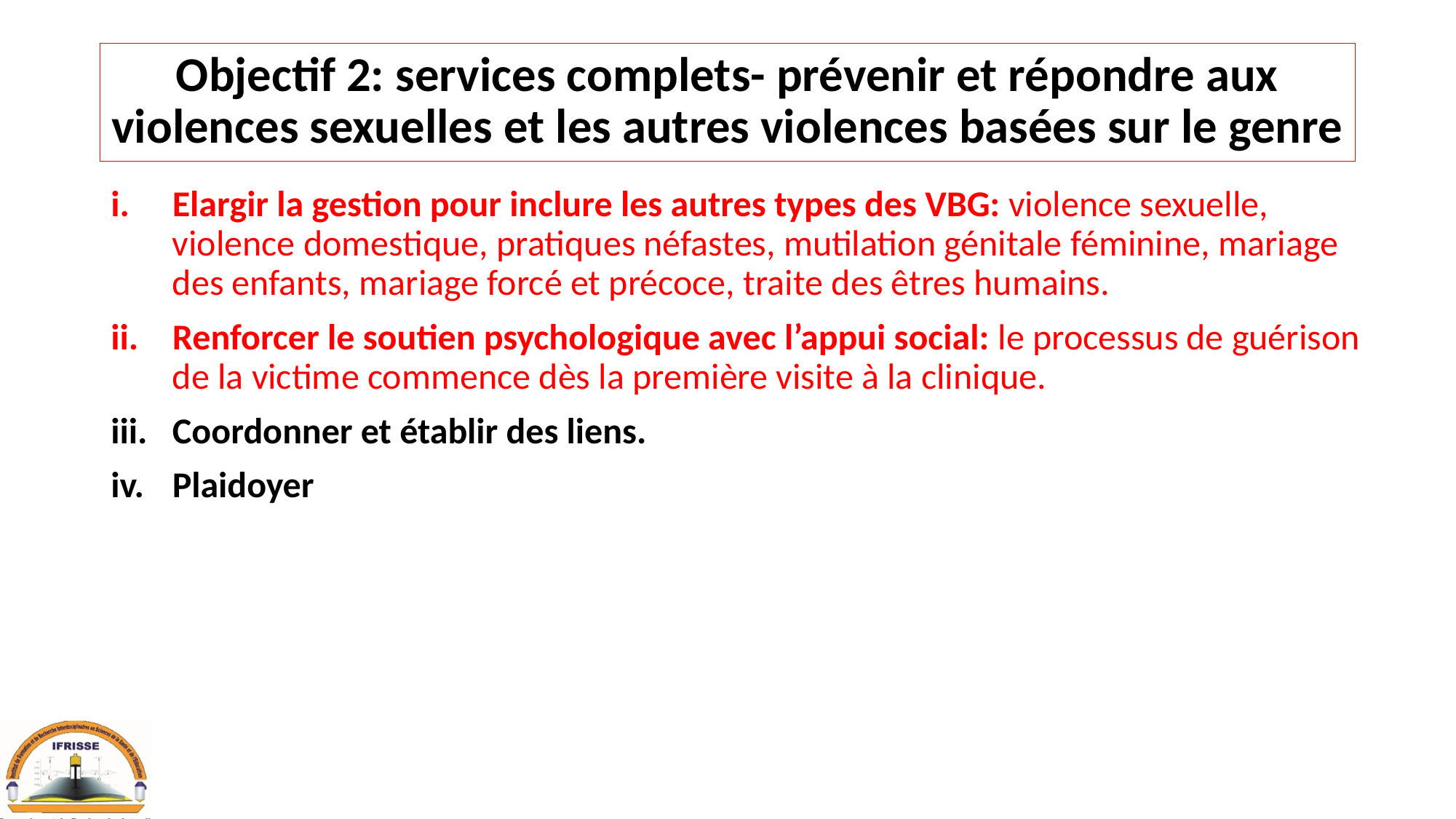

# Objectif 2: services complets- prévenir et répondre aux violences sexuelles et les autres violences basées sur le genre
Elargir la gestion pour inclure les autres types des VBG: violence sexuelle, violence domestique, pratiques néfastes, mutilation génitale féminine, mariage des enfants, mariage forcé et précoce, traite des êtres humains.
Renforcer le soutien psychologique avec l’appui social: le processus de guérison de la victime commence dès la première visite à la clinique.
Coordonner et établir des liens.
Plaidoyer